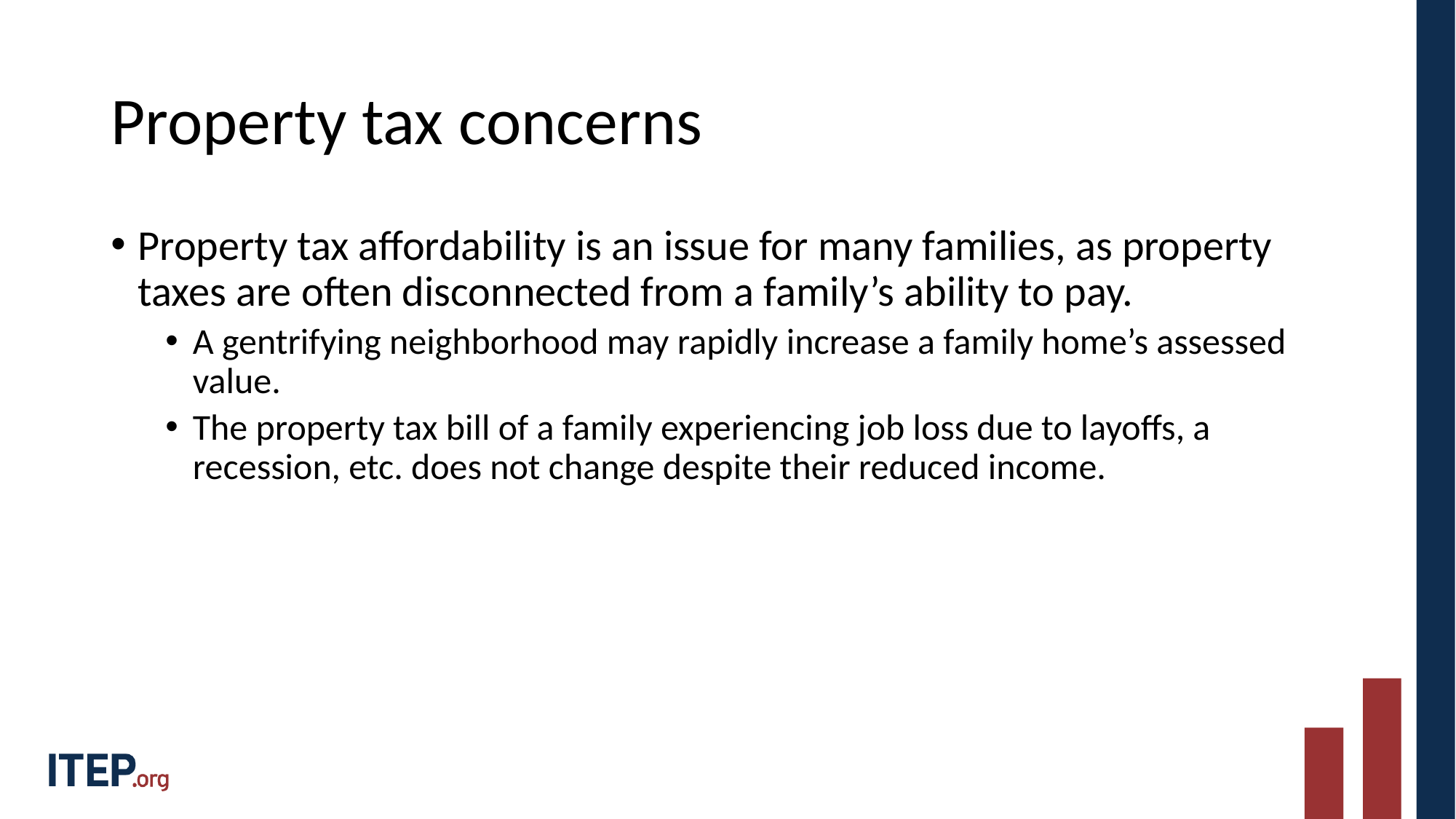

# Property tax concerns
Property tax affordability is an issue for many families, as property taxes are often disconnected from a family’s ability to pay.
A gentrifying neighborhood may rapidly increase a family home’s assessed value.
The property tax bill of a family experiencing job loss due to layoffs, a recession, etc. does not change despite their reduced income.